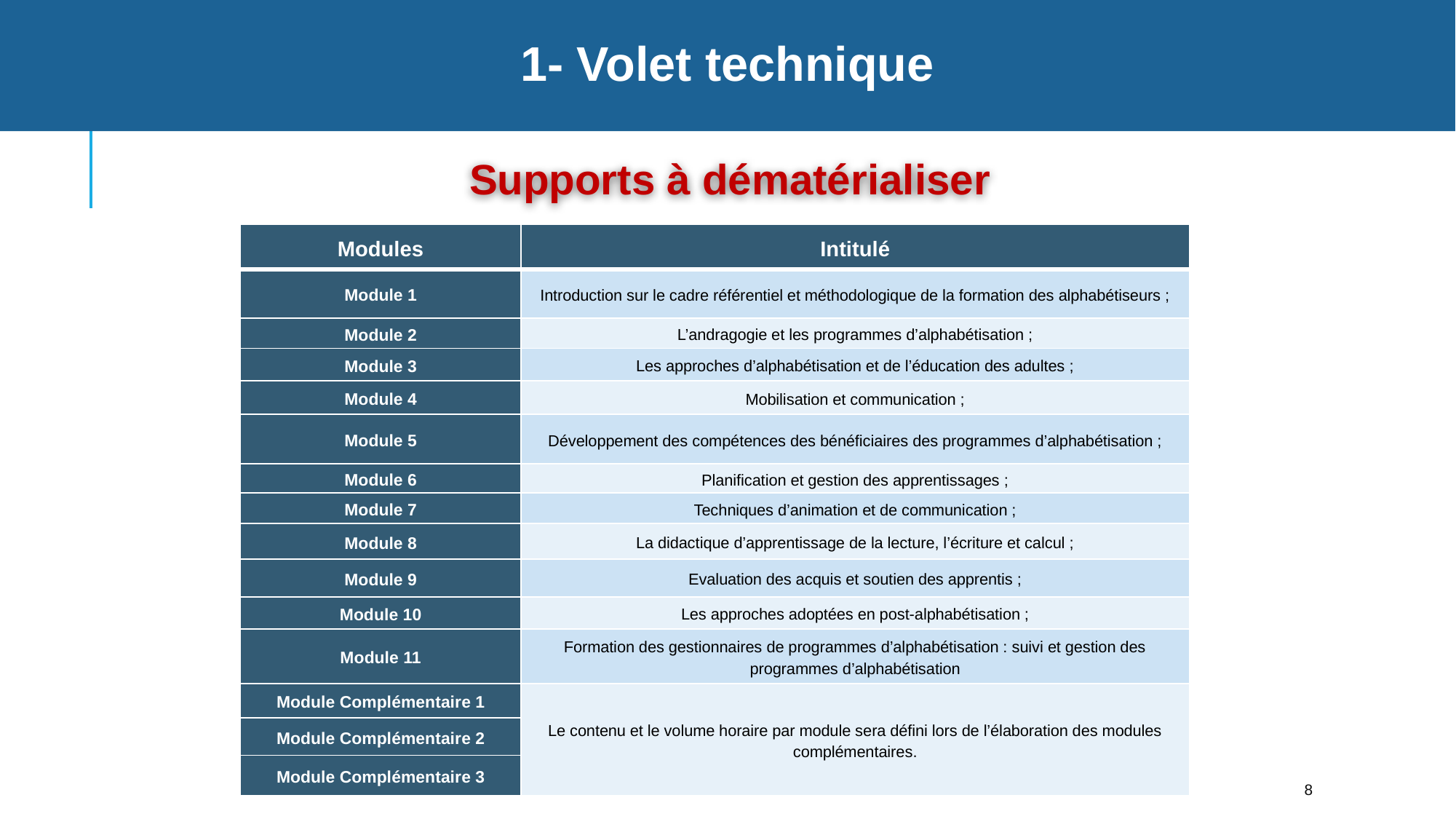

8
1- Volet technique
Supports à dématérialiser
| Modules | Intitulé |
| --- | --- |
| Module 1 | Introduction sur le cadre référentiel et méthodologique de la formation des alphabétiseurs ; |
| Module 2 | L’andragogie et les programmes d’alphabétisation ; |
| Module 3 | Les approches d’alphabétisation et de l’éducation des adultes ; |
| Module 4 | Mobilisation et communication ; |
| Module 5 | Développement des compétences des bénéficiaires des programmes d’alphabétisation ; |
| Module 6 | Planification et gestion des apprentissages ; |
| Module 7 | Techniques d’animation et de communication ; |
| Module 8 | La didactique d’apprentissage de la lecture, l’écriture et calcul ; |
| Module 9 | Evaluation des acquis et soutien des apprentis ; |
| Module 10 | Les approches adoptées en post-alphabétisation ; |
| Module 11 | Formation des gestionnaires de programmes d’alphabétisation : suivi et gestion des programmes d’alphabétisation |
| Module Complémentaire 1 | Le contenu et le volume horaire par module sera défini lors de l’élaboration des modules complémentaires. |
| Module Complémentaire 2 |  |
| Module Complémentaire 3 |  |